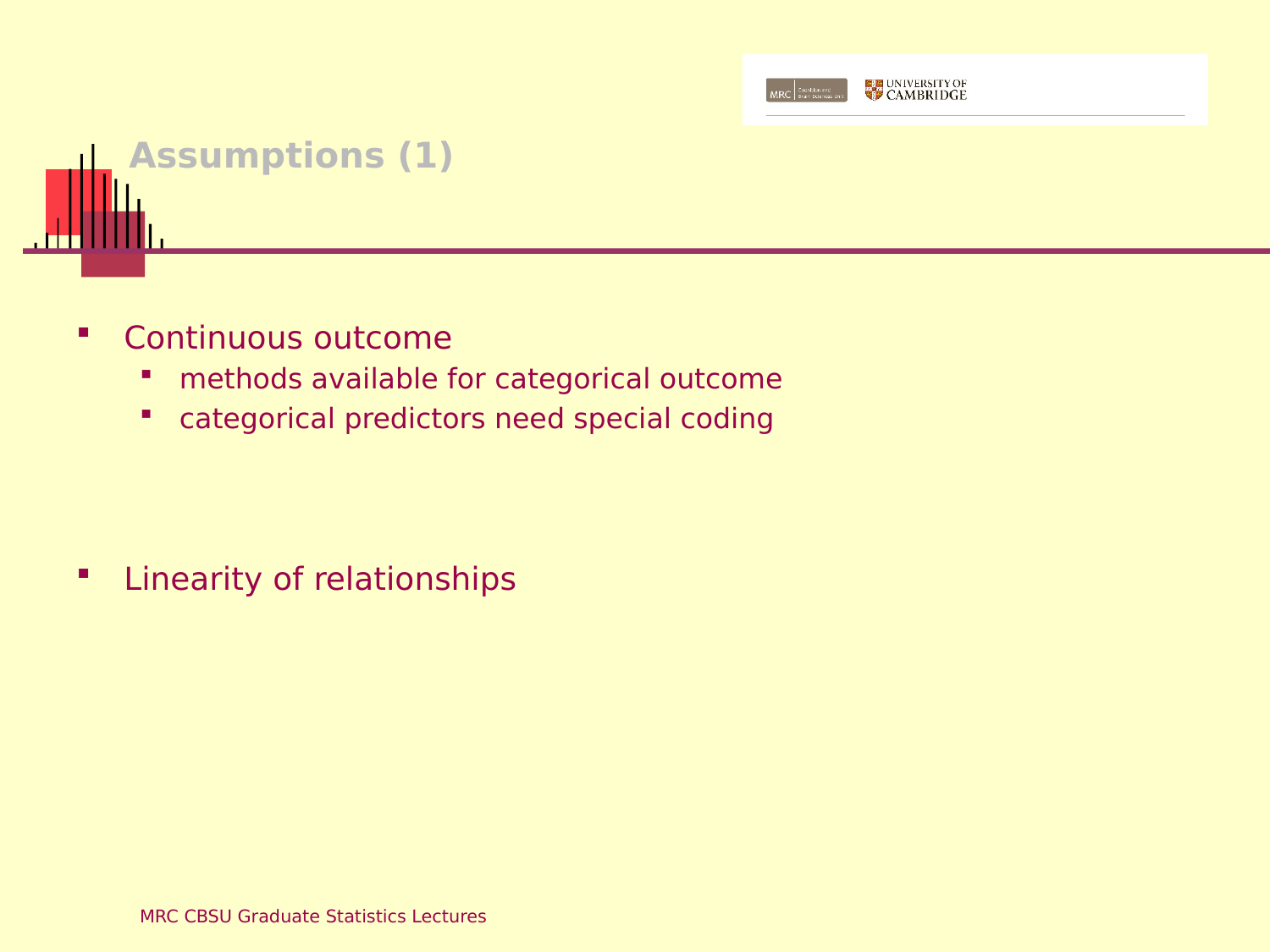

# Assumptions (1)

Continuous outcome
methods available for categorical outcome
categorical predictors need special coding

Linearity of relationships

MRC CBSU Graduate Statistics Lectures